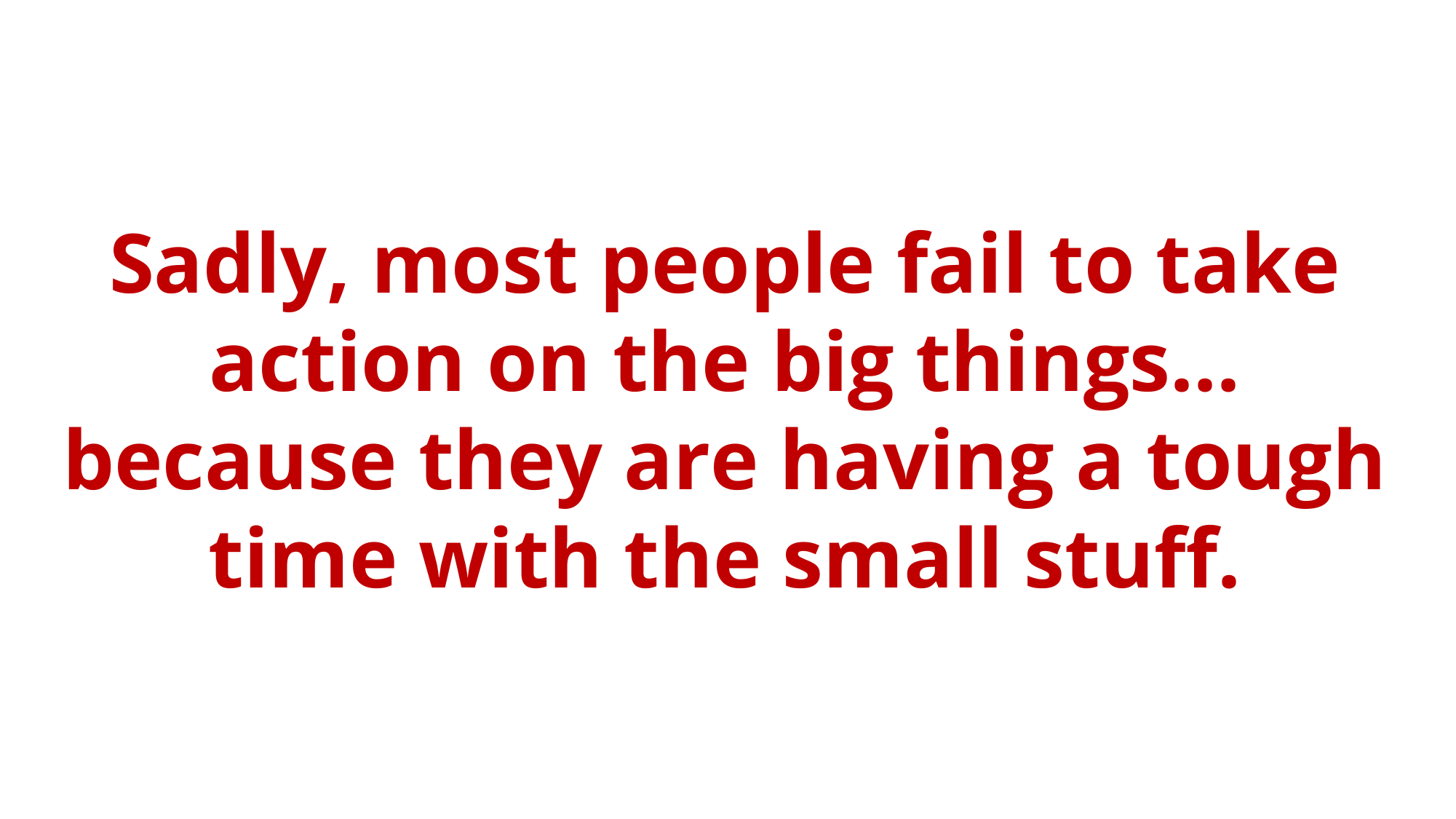

Sadly, most people fail to take action on the big things... because they are having a tough time with the small stuff.